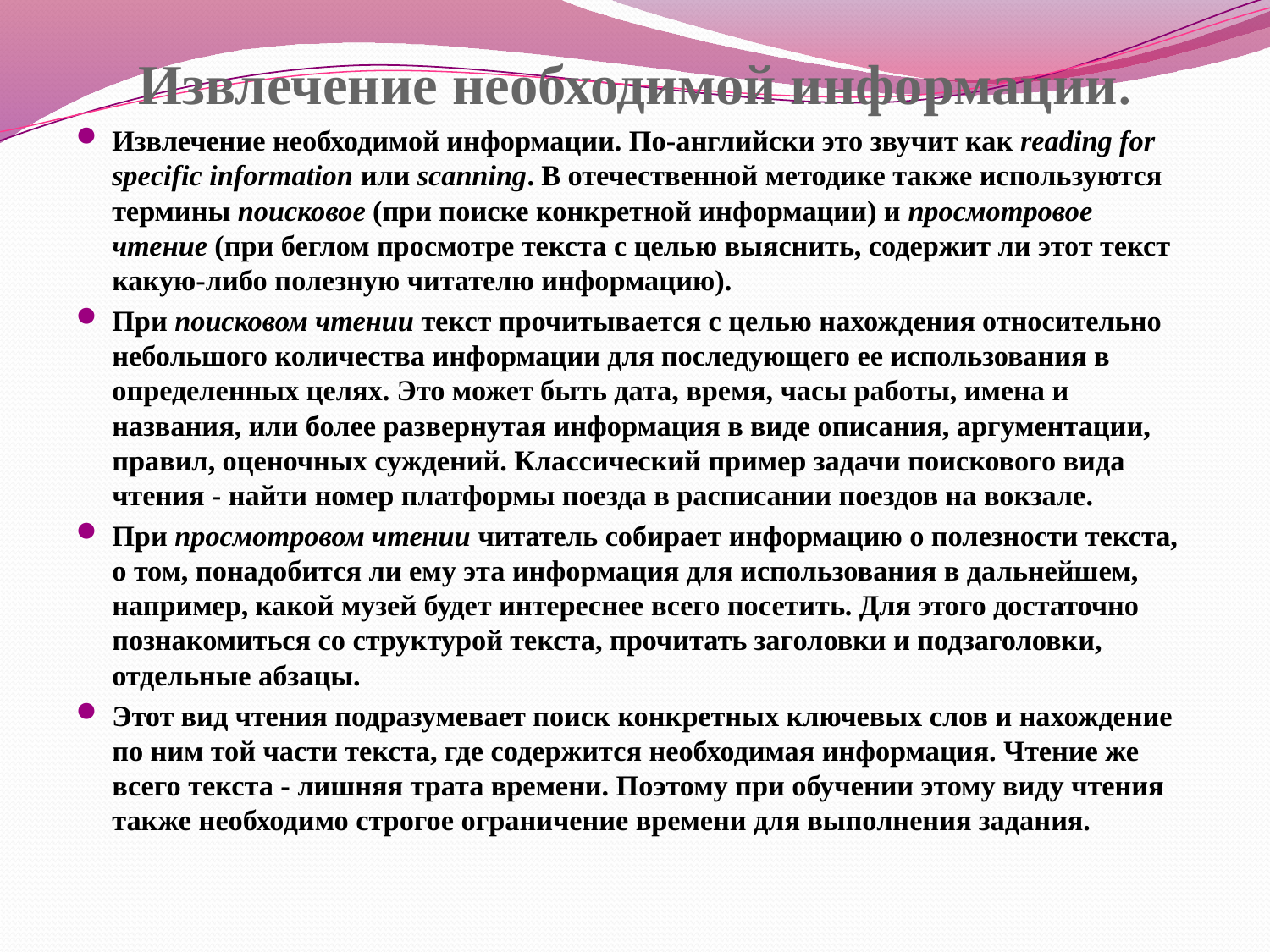

# Извлечение необходимой информации.
Извлечение необходимой информации. По-английски это звучит как reading for specific information или scanning. В отечественной методике также используются термины поисковое (при поиске конкретной информации) и просмотровое чтение (при беглом просмотре текста с целью выяснить, содержит ли этот текст какую-либо полезную читателю информацию).
При поисковом чтении текст прочитывается с целью нахождения относительно небольшого количества информации для последующего ее использования в определенных целях. Это может быть дата, время, часы работы, имена и названия, или более развернутая информация в виде описания, аргументации, правил, оценочных суждений. Классический пример задачи поискового вида чтения - найти номер платформы поезда в расписании поездов на вокзале.
При просмотровом чтении читатель собирает информацию о полезности текста, о том, понадобится ли ему эта информация для использования в дальнейшем, например, какой музей будет интереснее всего посетить. Для этого достаточно познакомиться со структурой текста, прочитать заголовки и подзаголовки, отдельные абзацы.
Этот вид чтения подразумевает поиск конкретных ключевых слов и нахождение по ним той части текста, где содержится необходимая информация. Чтение же всего текста - лишняя трата времени. Поэтому при обучении этому виду чтения также необходимо строгое ограничение времени для выполнения задания.